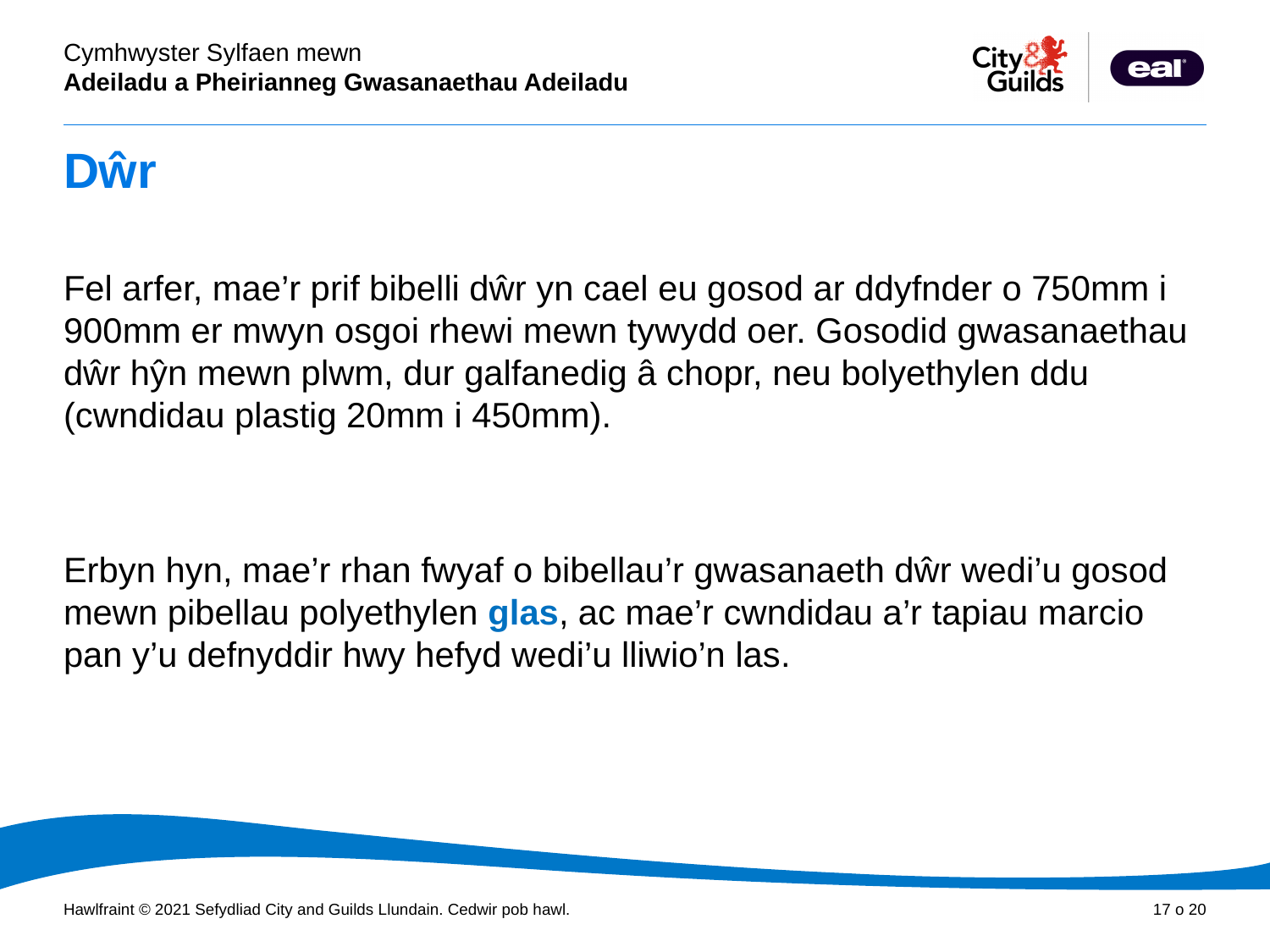

# Dŵr
Fel arfer, mae’r prif bibelli dŵr yn cael eu gosod ar ddyfnder o 750mm i 900mm er mwyn osgoi rhewi mewn tywydd oer. Gosodid gwasanaethau dŵr hŷn mewn plwm, dur galfanedig â chopr, neu bolyethylen ddu (cwndidau plastig 20mm i 450mm).

Erbyn hyn, mae’r rhan fwyaf o bibellau’r gwasanaeth dŵr wedi’u gosod mewn pibellau polyethylen glas, ac mae’r cwndidau a’r tapiau marcio pan y’u defnyddir hwy hefyd wedi’u lliwio’n las.